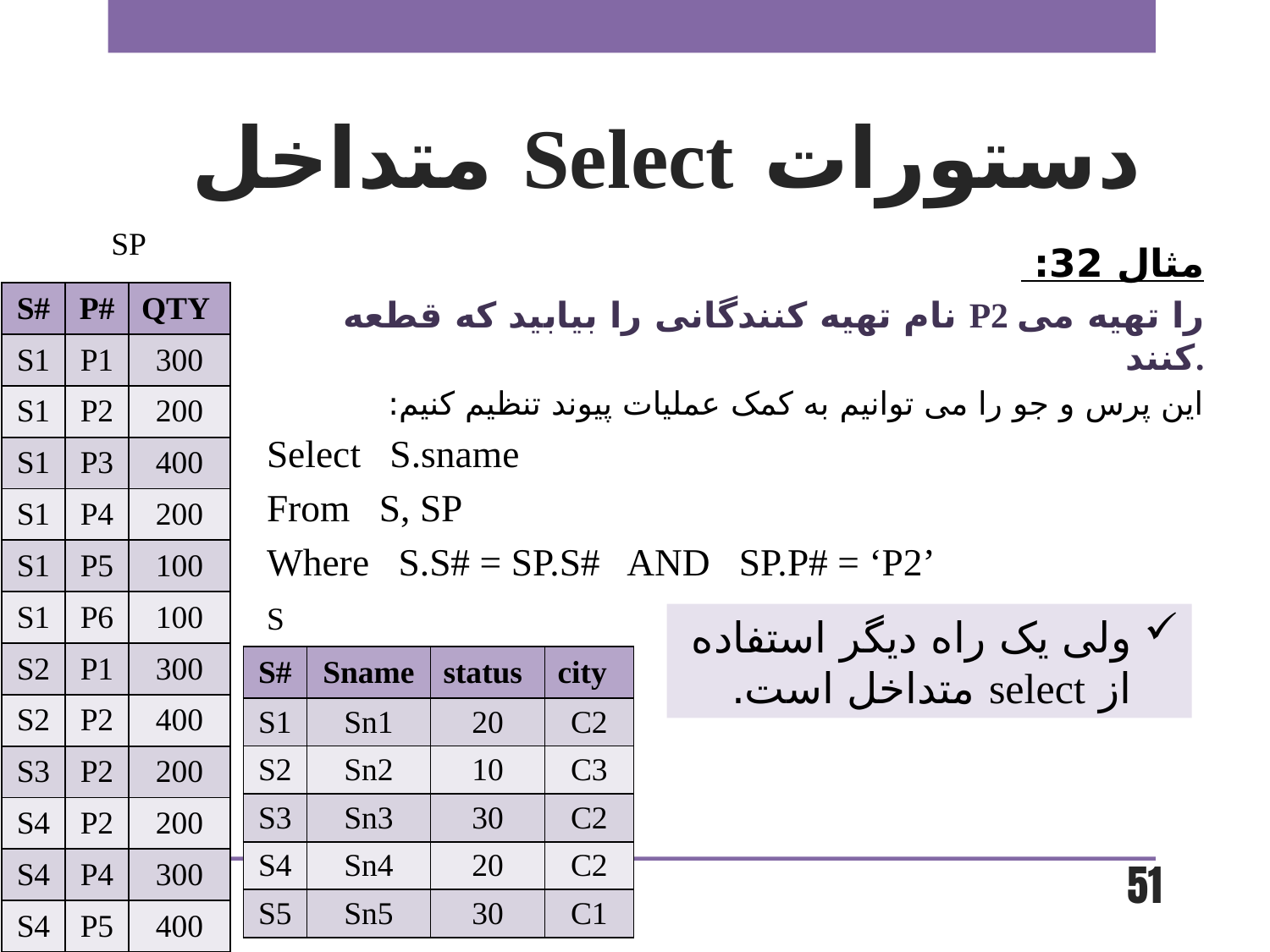

# دستورات Select متداخل
SP
مثال 32:
نام تهیه کنندگانی را بیابید که قطعه P2 را تهیه می کنند.
این پرس و جو را می توانیم به کمک عملیات پیوند تنظیم کنیم:
Select   S.sname
From   S, SP
Where   S.S# = SP.S#   AND   SP.P# = ‘P2’

| S# | P# | QTY |
| --- | --- | --- |
| S1 | P1 | 300 |
| S1 | P2 | 200 |
| S1 | P3 | 400 |
| S1 | P4 | 200 |
| S1 | P5 | 100 |
| S1 | P6 | 100 |
| S2 | P1 | 300 |
| S2 | P2 | 400 |
| S3 | P2 | 200 |
| S4 | P2 | 200 |
| S4 | P4 | 300 |
| S4 | P5 | 400 |
S
ولی یک راه دیگر استفاده از select متداخل است.
| S# | Sname | status | city |
| --- | --- | --- | --- |
| S1 | Sn1 | 20 | C2 |
| S2 | Sn2 | 10 | C3 |
| S3 | Sn3 | 30 | C2 |
| S4 | Sn4 | 20 | C2 |
| S5 | Sn5 | 30 | C1 |
51